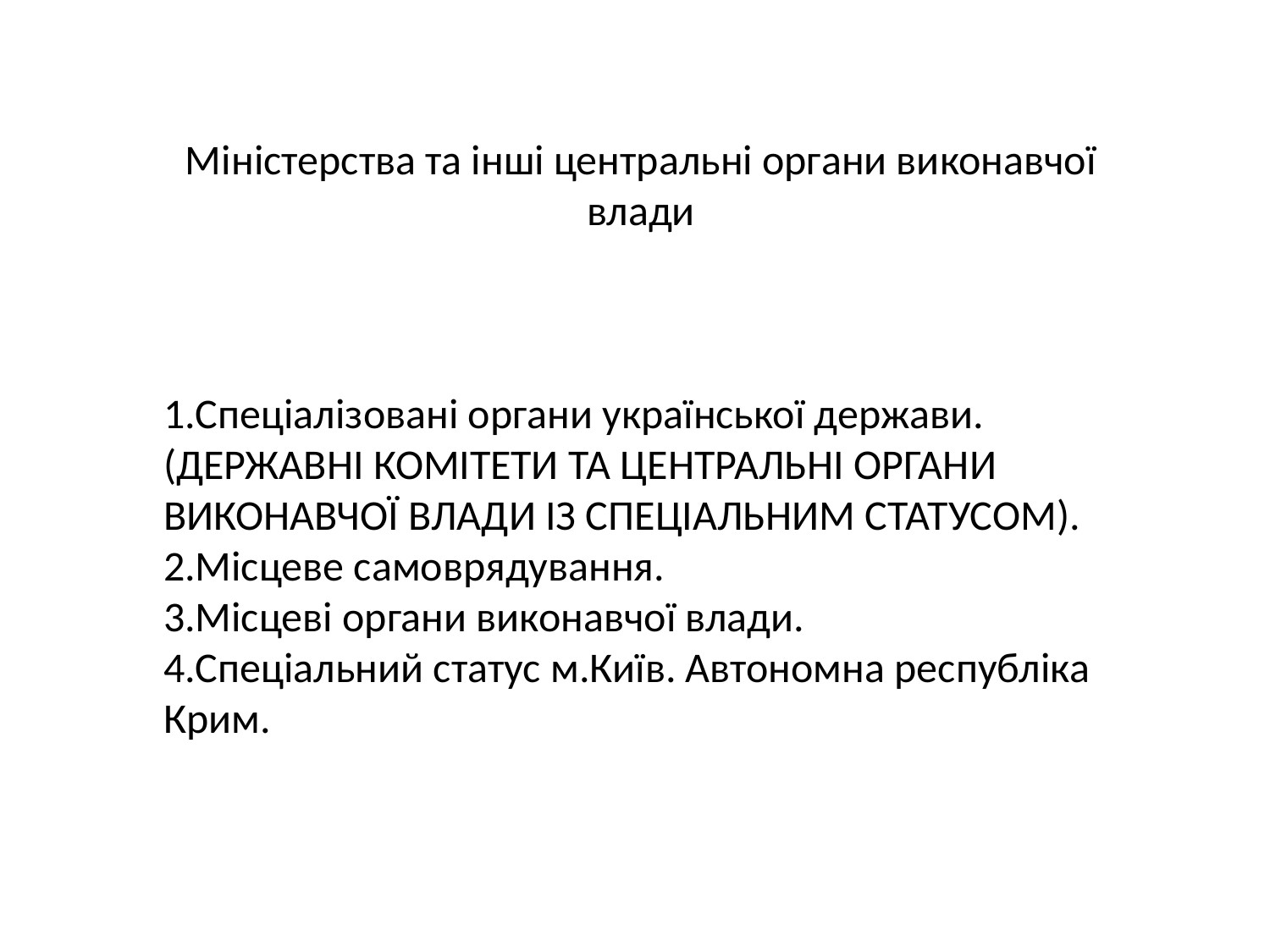

Міністерства та інші центральні органи виконавчої влади

1.Спеціалізовані органи української держави.
(ДЕРЖАВНІ КОМІТЕТИ ТА ЦЕНТРАЛЬНІ ОРГАНИ ВИКОНАВЧОЇ ВЛАДИ ІЗ СПЕЦІАЛЬНИМ СТАТУСОМ).
2.Місцеве самоврядування.
3.Місцеві органи виконавчої влади.
4.Спеціальний статус м.Київ. Автономна республіка Крим.